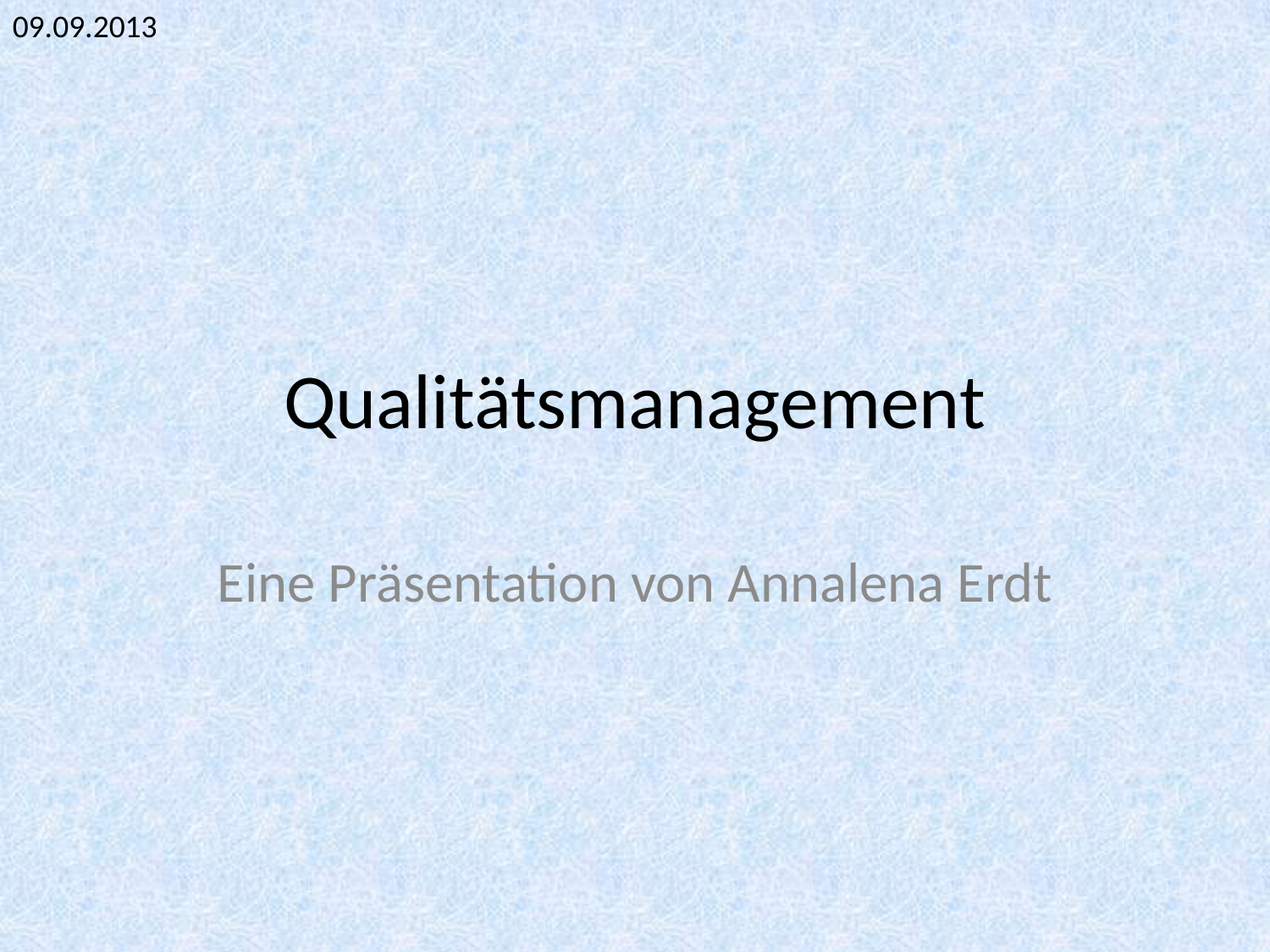

09.09.2013
Qualitätsmanagement
Eine Präsentation von Annalena Erdt